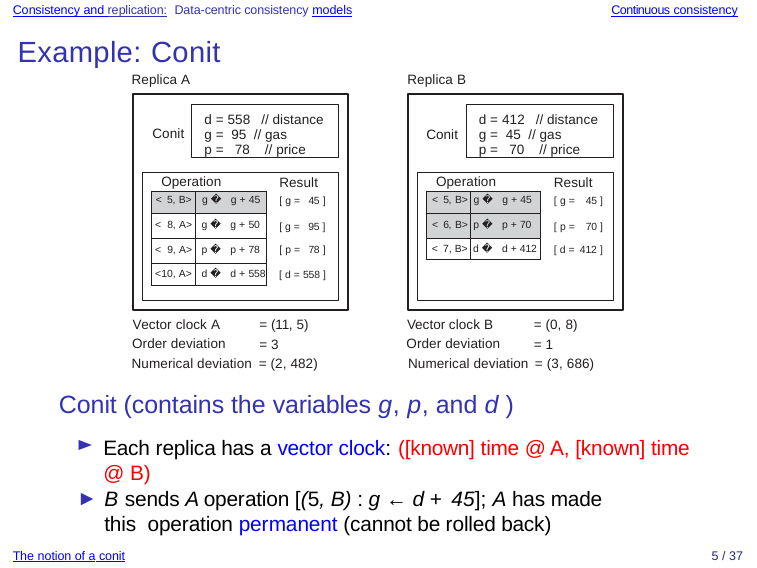

Consistency and replication: Data-centric consistency models
Continuous consistency
Example: Conit
Replica A
Replica B

d = 558  // distance  g = 95 // gas
p =  78   // price
d = 412  // distance  g = 45 // gas
p =  70   // price
Conit
Conit
Result
[ g = 45 ]
Result
[ g = 45 ]
Operation
Operation

| < 5, B> | g � g + 45 |
| --- | --- |
| < 8, A> | g � g + 50 |
| < 9, A> | p � p + 78 |
| <10, A> | d � d + 558 |
| < 5, B> | g � g + 45 |
| --- | --- |
| < 6, B> | p � p + 70 |
| < 7, B> | d � d + 412 |
[ g = 95 ]
[ p = 70 ]
[ p = 78 ]
[ d = 412 ]
[ d = 558 ]
Vector clock A  Order deviation
Vector clock B  Order deviation
= (11, 5)
= 3
= (0, 8)
= 1
Numerical deviation = (2, 482)	Numerical deviation = (3, 686)
Conit (contains the variables g, p, and d )
Each replica has a vector clock: ([known] time @ A, [known] time  @ B)
B sends A operation [(5, B) : g ← d + 45]; A has made this  operation permanent (cannot be rolled back)
The notion of a conit
5 / 37